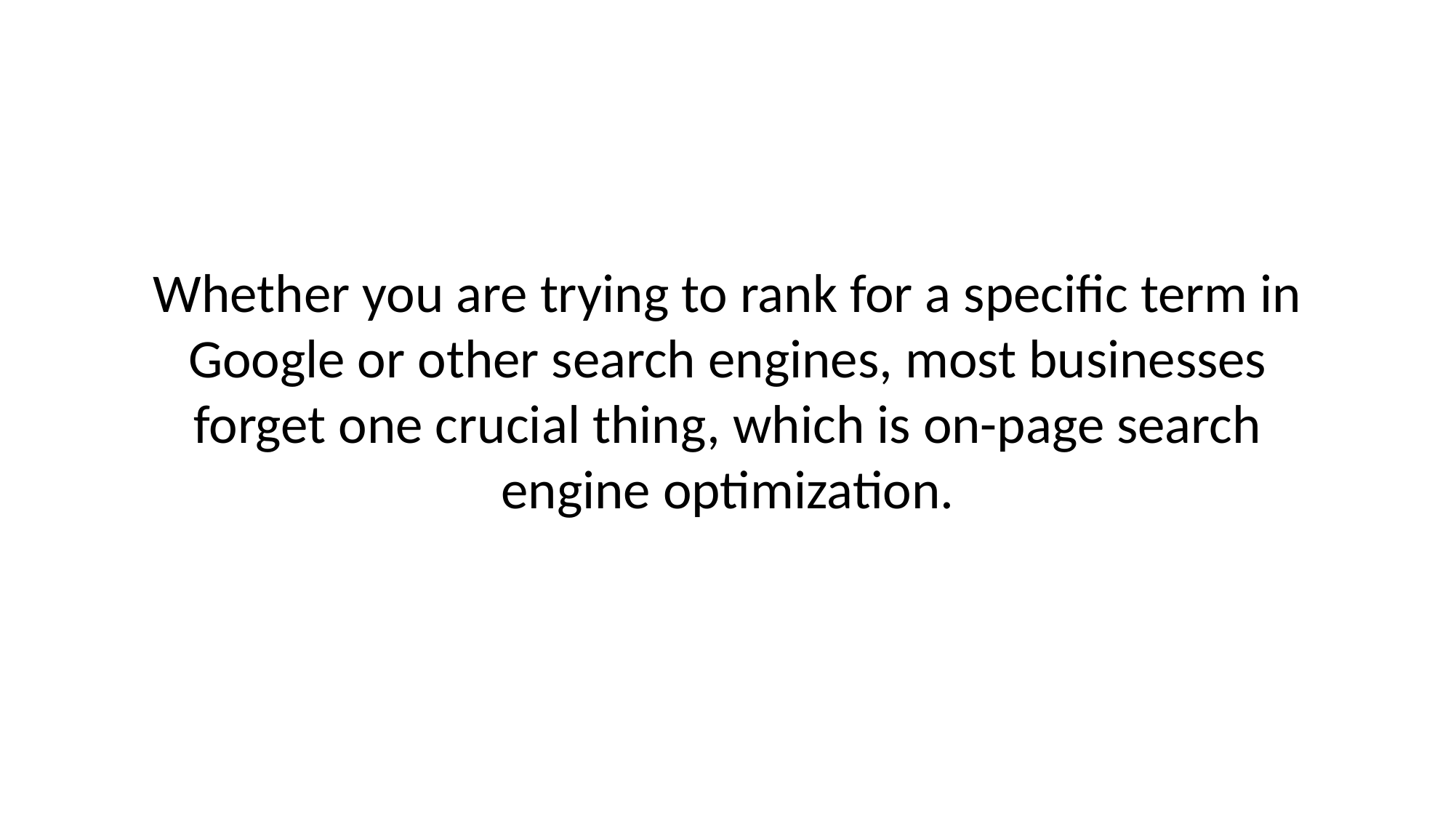

# Whether you are trying to rank for a specific term in Google or other search engines, most businesses forget one crucial thing, which is on-page search engine optimization.